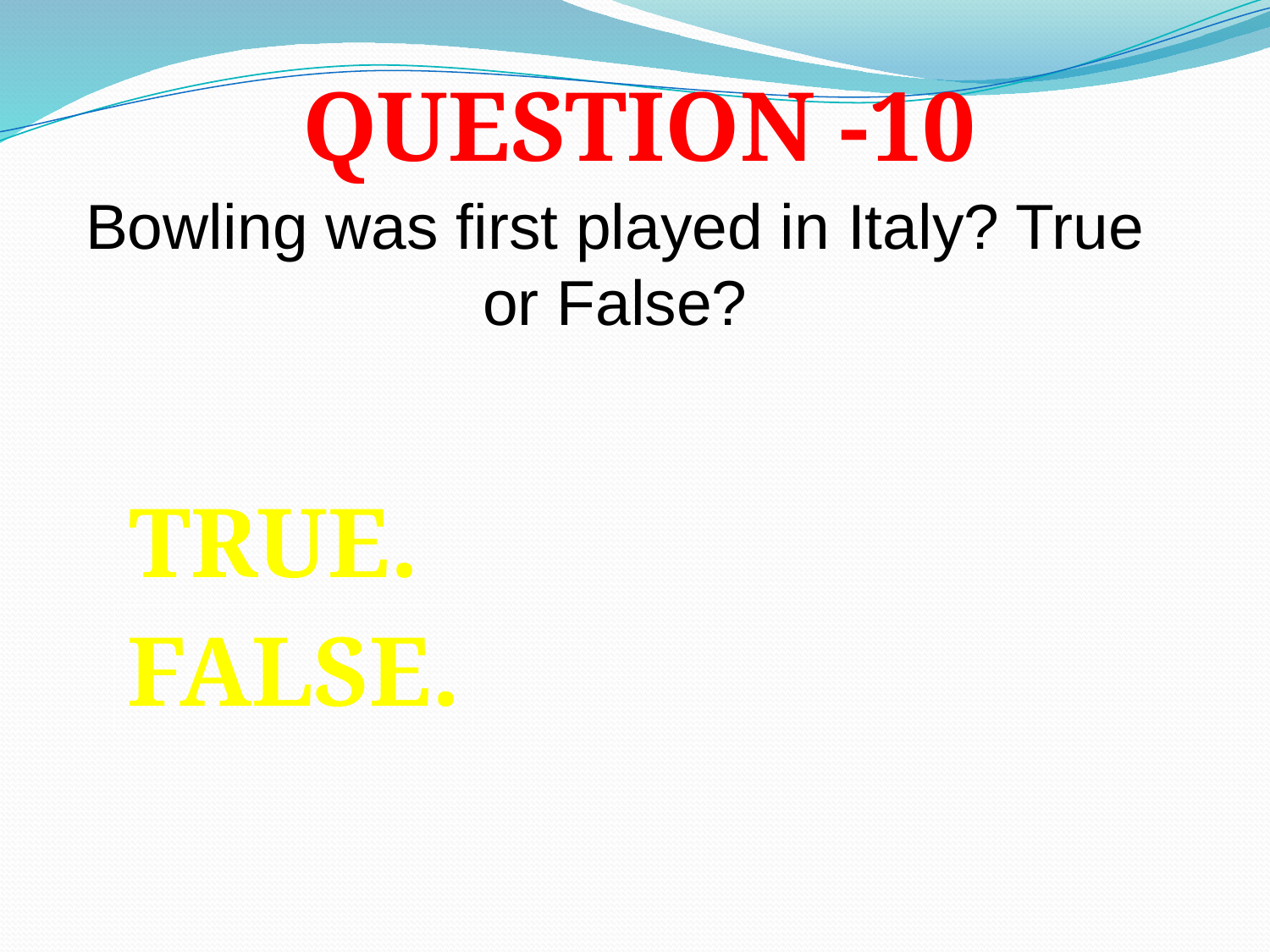

Question -10
Bowling was first played in Italy? True or False?
True.
False.